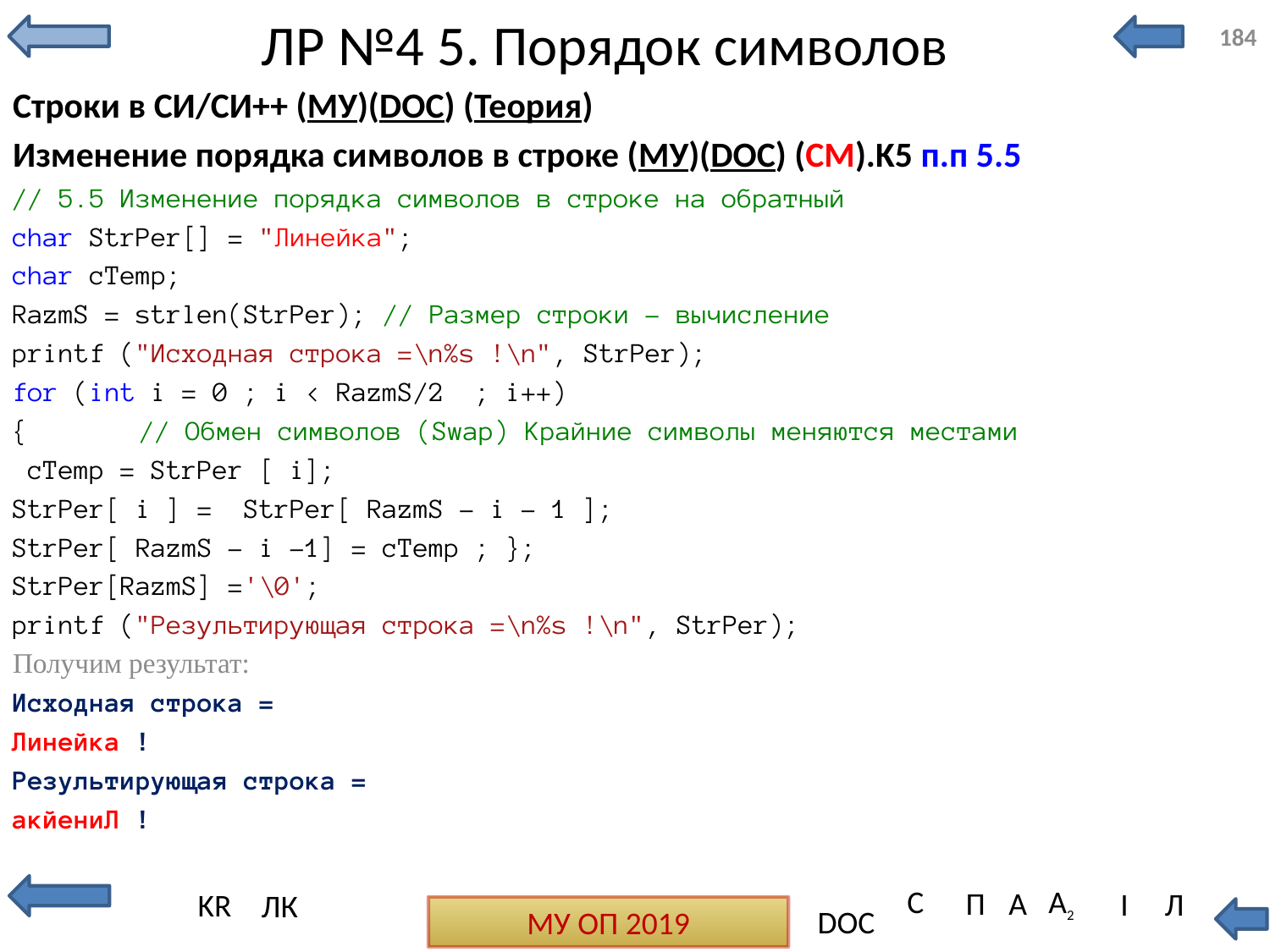

# ЛР №4 5. Порядок символов
184
Строки в СИ/СИ++ (МУ)(DOC) (Теория)
Изменение порядка символов в строке (МУ)(DOC) (СМ).K5 п.п 5.5
// 5.5 Изменение порядка символов в строке на обратный
char StrPer[] = "Линейка";
char cTemp;
RazmS = strlen(StrPer); // Размер строки - вычисление
printf ("Исходная строка =\n%s !\n", StrPer);
for (int i = 0 ; i < RazmS/2  ; i++)
{ 	// Обмен символов (Swap) Крайние символы меняются местами
 cTemp = StrPer [ i];
StrPer[ i ] =  StrPer[ RazmS - i - 1 ];
StrPer[ RazmS - i -1] = cTemp ; };
StrPer[RazmS] ='\0';
printf ("Результирующая строка =\n%s !\n", StrPer);
Получим результат:
Исходная строка =
Линейка !
Результирующая строка =
акйениЛ !